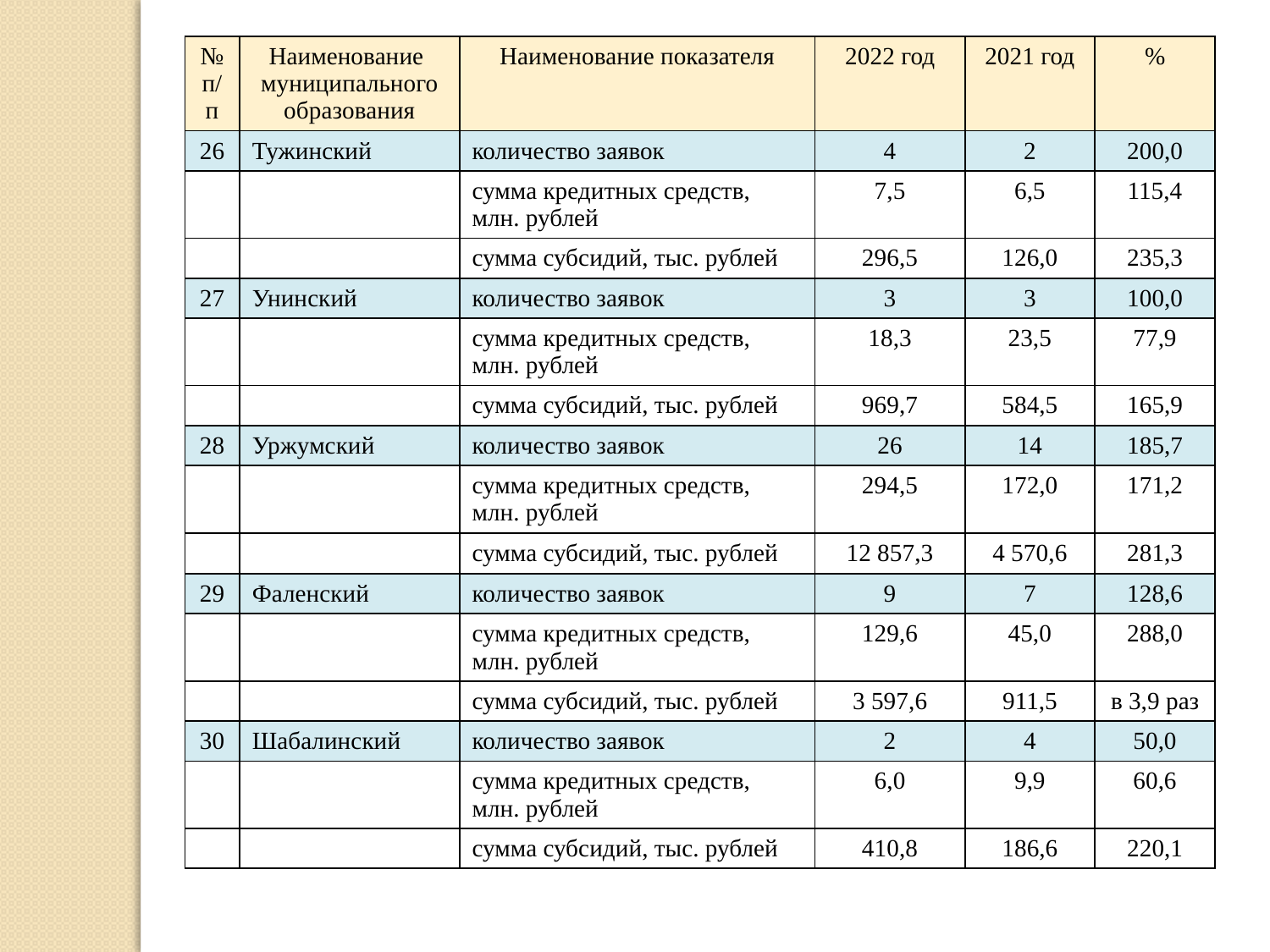

| № п/п | Наименование муниципального образования | Наименование показателя | 2022 год | 2021 год | % |
| --- | --- | --- | --- | --- | --- |
| 26 | Тужинский | количество заявок | 4 | 2 | 200,0 |
|  |  | сумма кредитных средств, млн. рублей | 7,5 | 6,5 | 115,4 |
|  |  | сумма субсидий, тыс. рублей | 296,5 | 126,0 | 235,3 |
| 27 | Унинский | количество заявок | 3 | 3 | 100,0 |
|  |  | сумма кредитных средств, млн. рублей | 18,3 | 23,5 | 77,9 |
|  |  | сумма субсидий, тыс. рублей | 969,7 | 584,5 | 165,9 |
| 28 | Уржумский | количество заявок | 26 | 14 | 185,7 |
|  |  | сумма кредитных средств, млн. рублей | 294,5 | 172,0 | 171,2 |
|  |  | сумма субсидий, тыс. рублей | 12 857,3 | 4 570,6 | 281,3 |
| 29 | Фаленский | количество заявок | 9 | 7 | 128,6 |
|  |  | сумма кредитных средств, млн. рублей | 129,6 | 45,0 | 288,0 |
|  |  | сумма субсидий, тыс. рублей | 3 597,6 | 911,5 | в 3,9 раз |
| 30 | Шабалинский | количество заявок | 2 | 4 | 50,0 |
|  |  | сумма кредитных средств, млн. рублей | 6,0 | 9,9 | 60,6 |
|  |  | сумма субсидий, тыс. рублей | 410,8 | 186,6 | 220,1 |